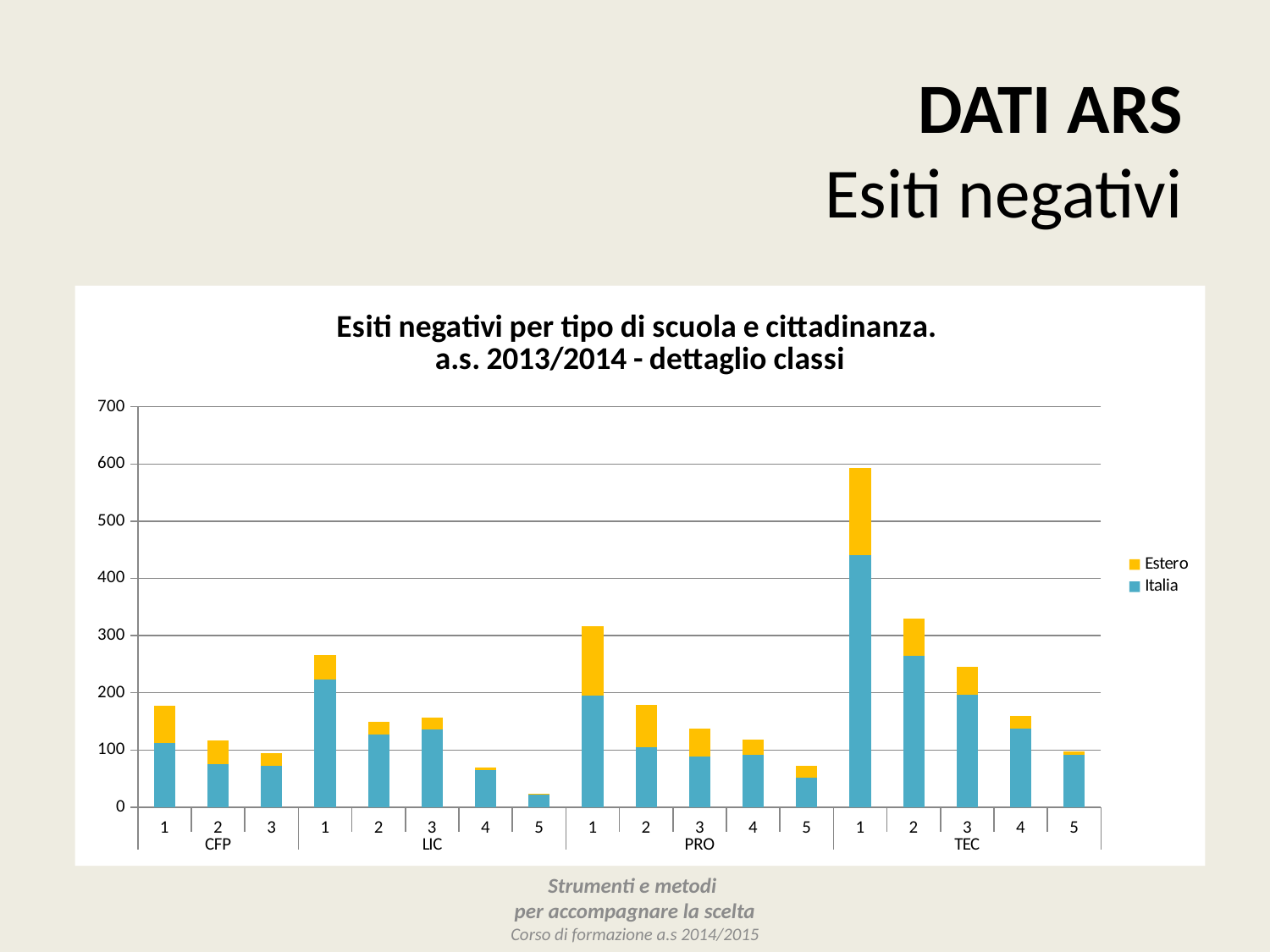

DATI ARS
Esiti negativi

### Chart: Esiti negativi per tipo di scuola e cittadinanza.
a.s. 2013/2014 - dettaglio classi

| Category | Italia | Estero |
|---|---|---|
| 1 | 113.0 | 65.0 |
| 2 | 75.0 | 41.0 |
| 3 | 73.0 | 21.0 |
| 1 | 223.0 | 43.0 |
| 2 | 127.0 | 22.0 |
| 3 | 136.0 | 20.0 |
| 4 | 65.0 | 4.0 |
| 5 | 22.0 | 1.0 |
| 1 | 195.0 | 122.0 |
| 2 | 105.0 | 74.0 |
| 3 | 88.0 | 49.0 |
| 4 | 92.0 | 26.0 |
| 5 | 52.0 | 21.0 |
| 1 | 441.0 | 152.0 |
| 2 | 264.0 | 66.0 |
| 3 | 197.0 | 48.0 |
| 4 | 137.0 | 22.0 |
| 5 | 91.0 | 7.0 |
Strumenti e metodi
per accompagnare la scelta
Corso di formazione a.s 2014/2015